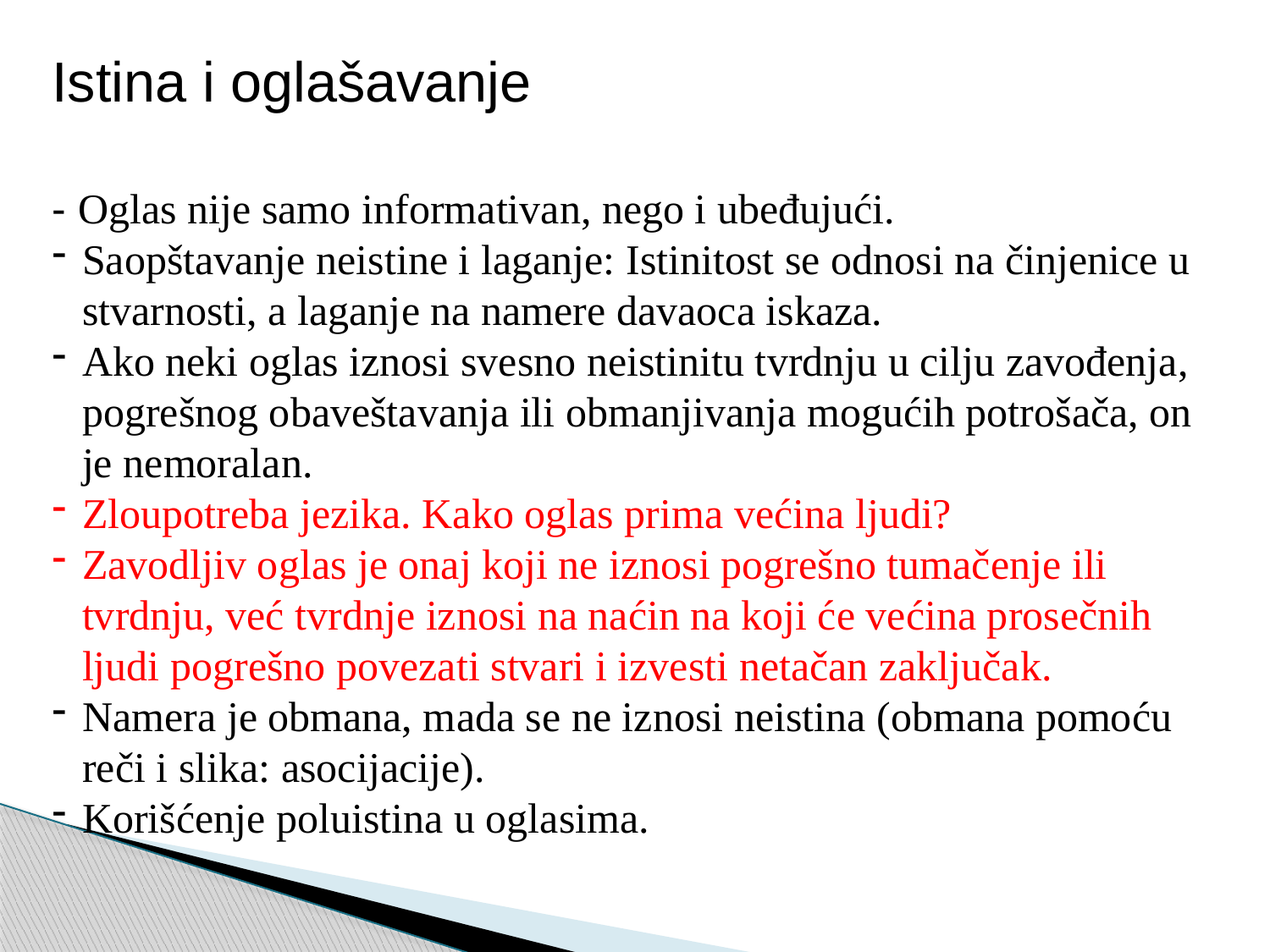

Istina i oglašavanje

- Oglas nije samo informativan, nego i ubeđujući.
Saopštavanje neistine i laganje: Istinitost se odnosi na činjenice u stvarnosti, a laganje na namere davaoca iskaza.
Ako neki oglas iznosi svesno neistinitu tvrdnju u cilju zavođenja, pogrešnog obaveštavanja ili obmanjivanja mogućih potrošača, on je nemoralan.
Zloupotreba jezika. Kako oglas prima većina ljudi?
Zavodljiv oglas je onaj koji ne iznosi pogrešno tumačenje ili tvrdnju, već tvrdnje iznosi na naćin na koji će većina prosečnih ljudi pogrešno povezati stvari i izvesti netačan zaključak.
Namera je obmana, mada se ne iznosi neistina (obmana pomoću reči i slika: asocijacije).
Korišćenje poluistina u oglasima.